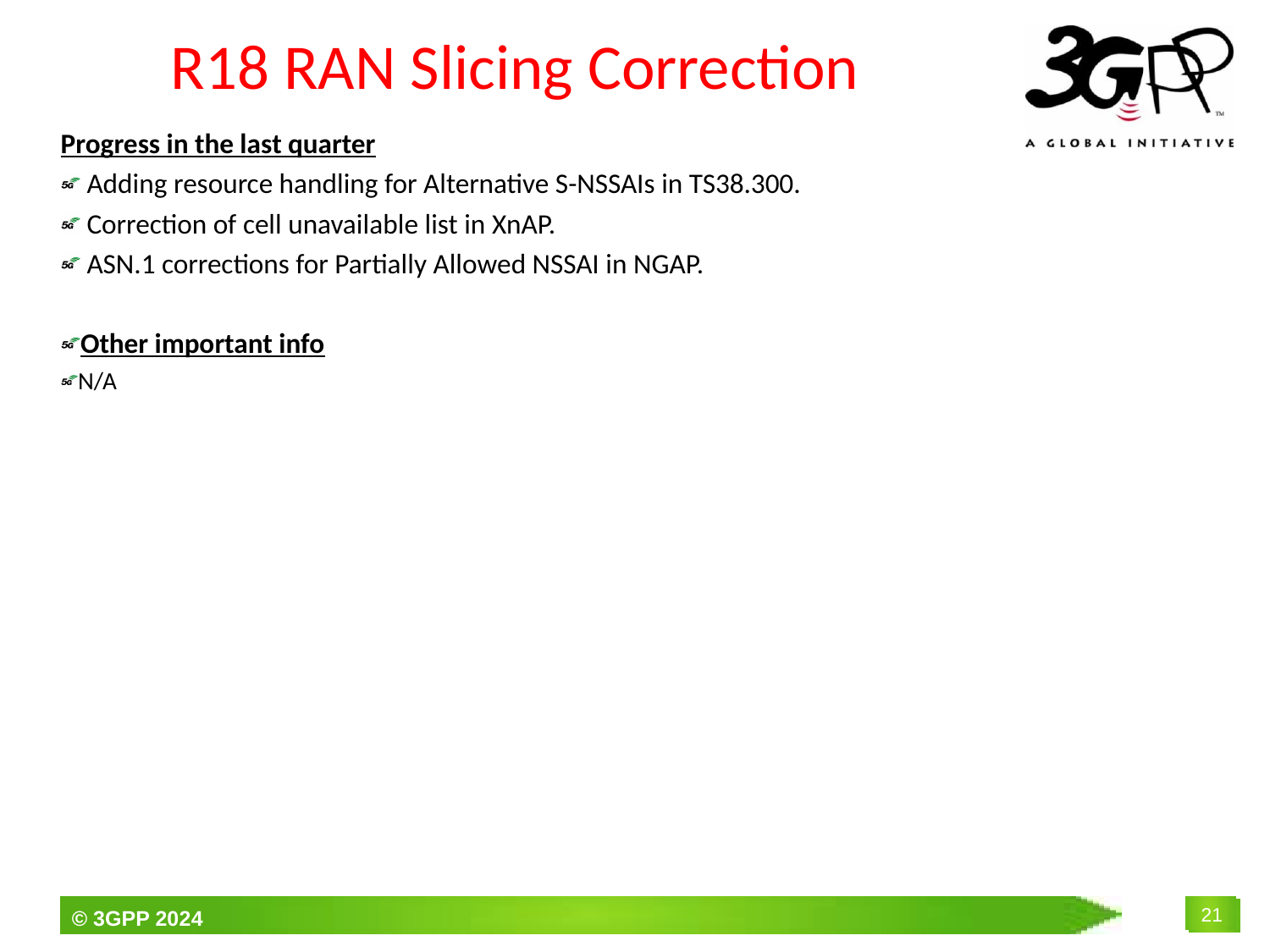

# R18 RAN Slicing Correction
Progress in the last quarter
 Adding resource handling for Alternative S-NSSAIs in TS38.300.
 Correction of cell unavailable list in XnAP.
 ASN.1 corrections for Partially Allowed NSSAI in NGAP.

Other important info
N/A

21